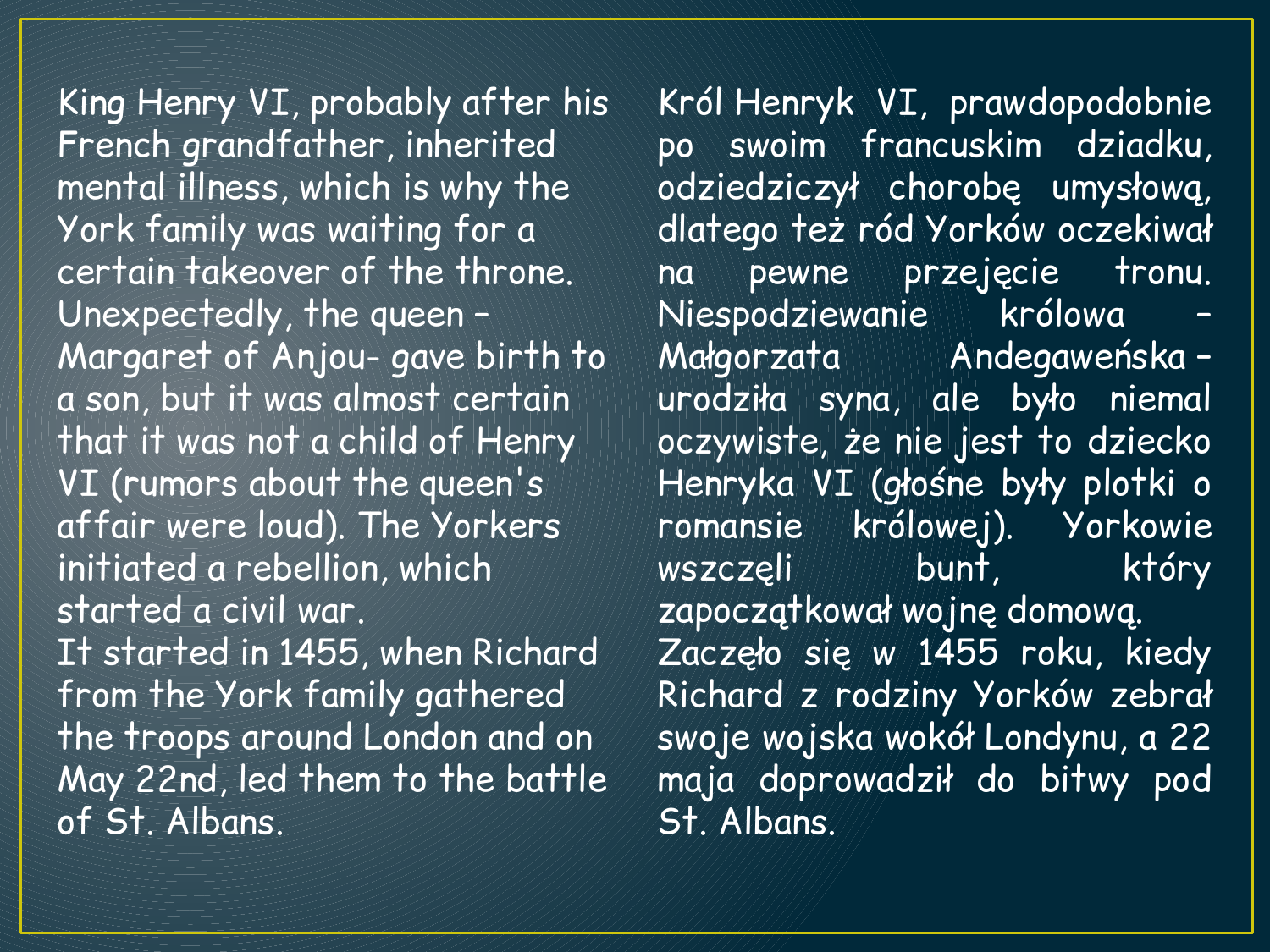

King Henry VI, probably after his French grandfather, inherited mental illness, which is why the York family was waiting for a certain takeover of the throne. Unexpectedly, the queen – Margaret of Anjou- gave birth to a son, but it was almost certain that it was not a child of Henry VI (rumors about the queen's affair were loud). The Yorkers initiated a rebellion, which started a civil war.
It started in 1455, when Richard from the York family gathered the troops around London and on May 22nd, led them to the battle of St. Albans.

Król Henryk VI, prawdopodobnie po swoim francuskim dziadku, odziedziczył chorobę umysłową, dlatego też ród Yorków oczekiwał na pewne przejęcie tronu. Niespodziewanie królowa –Małgorzata Andegaweńska – urodziła syna, ale było niemal oczywiste, że nie jest to dziecko Henryka VI (głośne były plotki o romansie królowej). Yorkowie wszczęli bunt, który zapoczątkował wojnę domową.
Zaczęło się w 1455 roku, kiedy Richard z rodziny Yorków zebrał swoje wojska wokół Londynu, a 22 maja doprowadził do bitwy pod St. Albans.